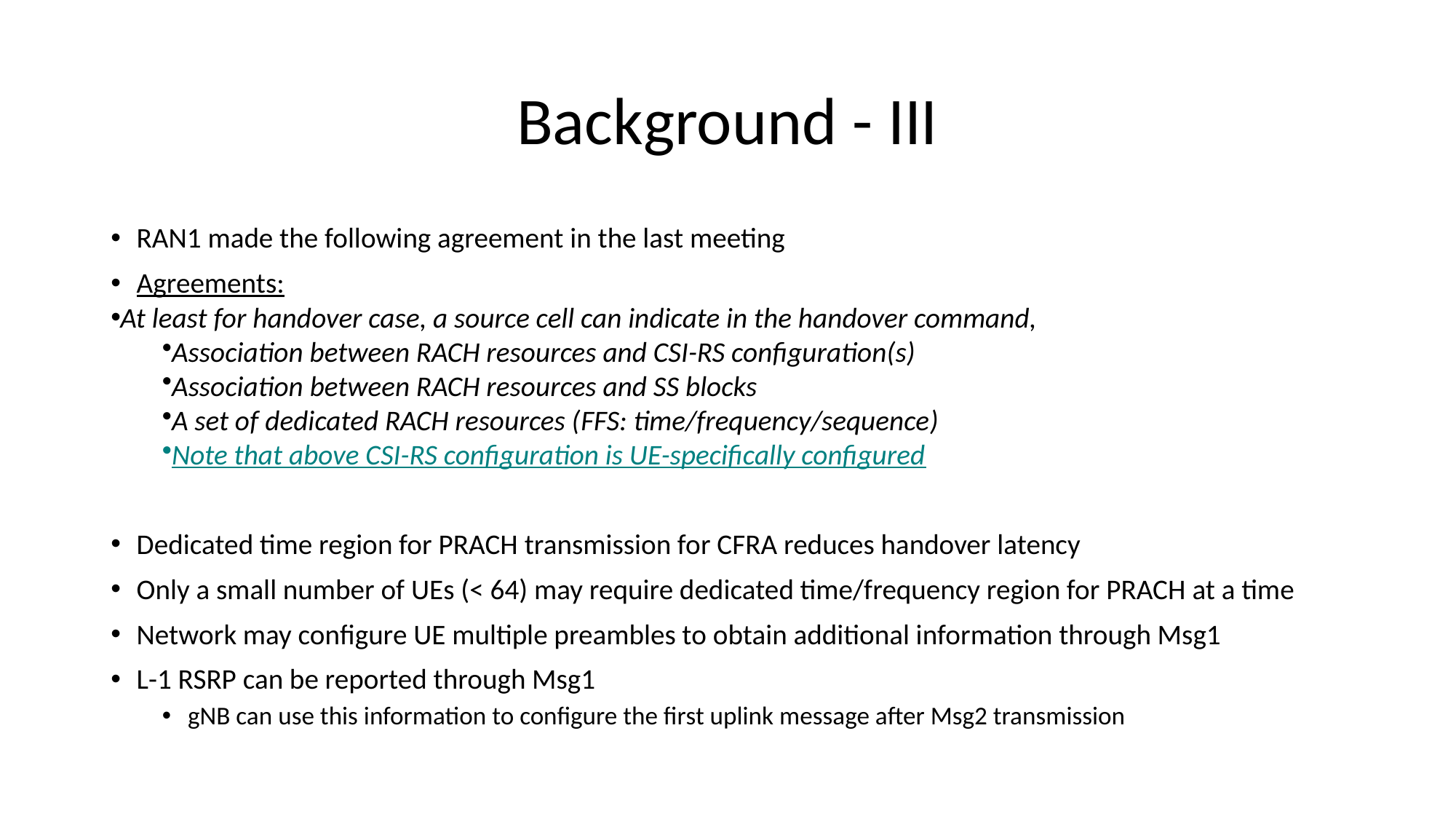

# Background - III
RAN1 made the following agreement in the last meeting
Agreements:
At least for handover case, a source cell can indicate in the handover command,
Association between RACH resources and CSI-RS configuration(s)
Association between RACH resources and SS blocks
A set of dedicated RACH resources (FFS: time/frequency/sequence)
Note that above CSI-RS configuration is UE-specifically configured

Dedicated time region for PRACH transmission for CFRA reduces handover latency
Only a small number of UEs (< 64) may require dedicated time/frequency region for PRACH at a time
Network may configure UE multiple preambles to obtain additional information through Msg1
L-1 RSRP can be reported through Msg1
gNB can use this information to configure the first uplink message after Msg2 transmission